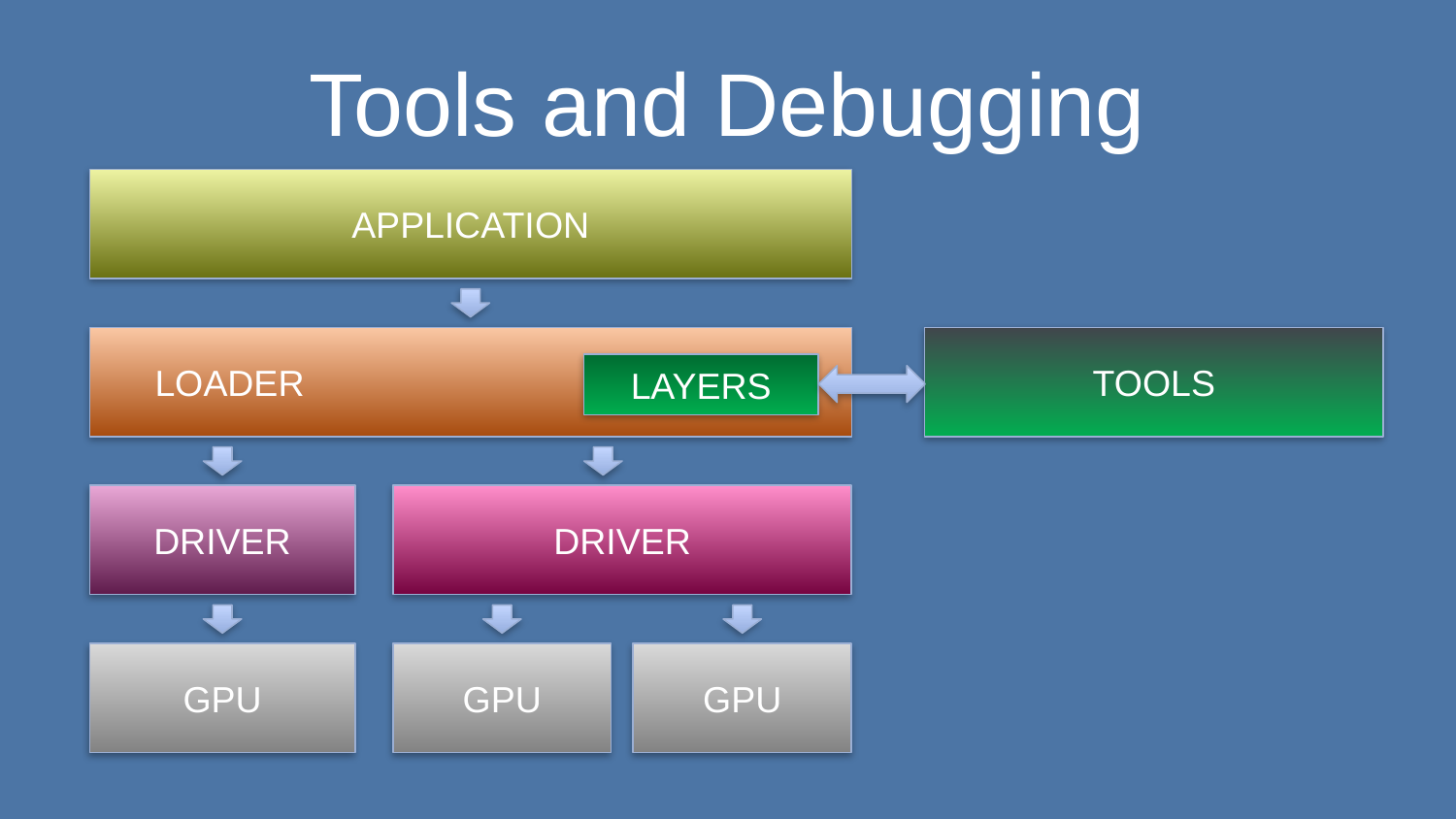

# Tools and Debugging
APPLICATION

     LOADER
TOOLS
LAYERS

DRIVER
DRIVER

GPU
GPU
GPU